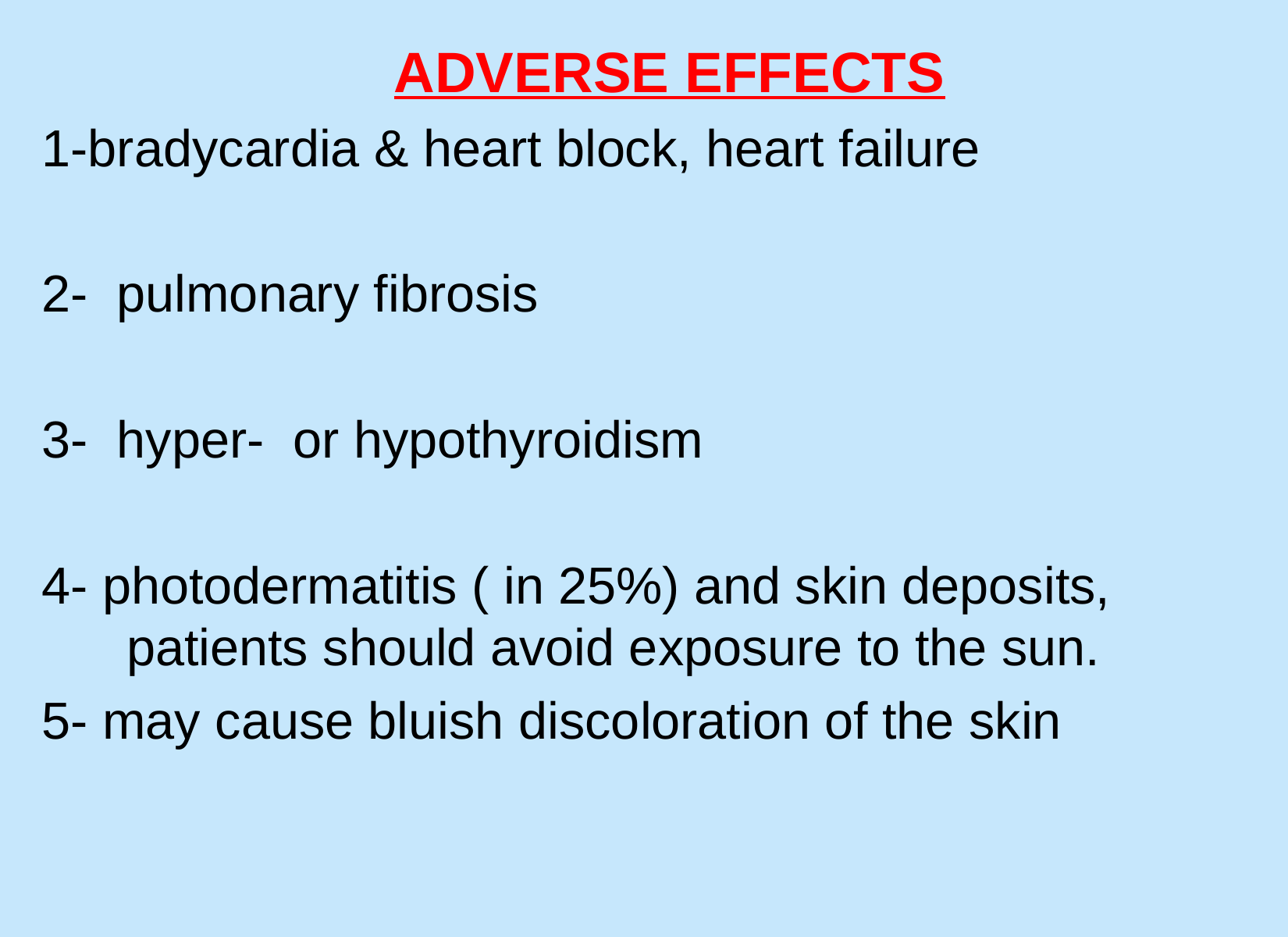

#
 ADVERSE EFFECTS
1-bradycardia & heart block, heart failure

2-  pulmonary fibrosis

3-  hyper-  or hypothyroidism

4- photodermatitis ( in 25%) and skin deposits, patients should avoid exposure to the sun.
5- may cause bluish discoloration of the skin